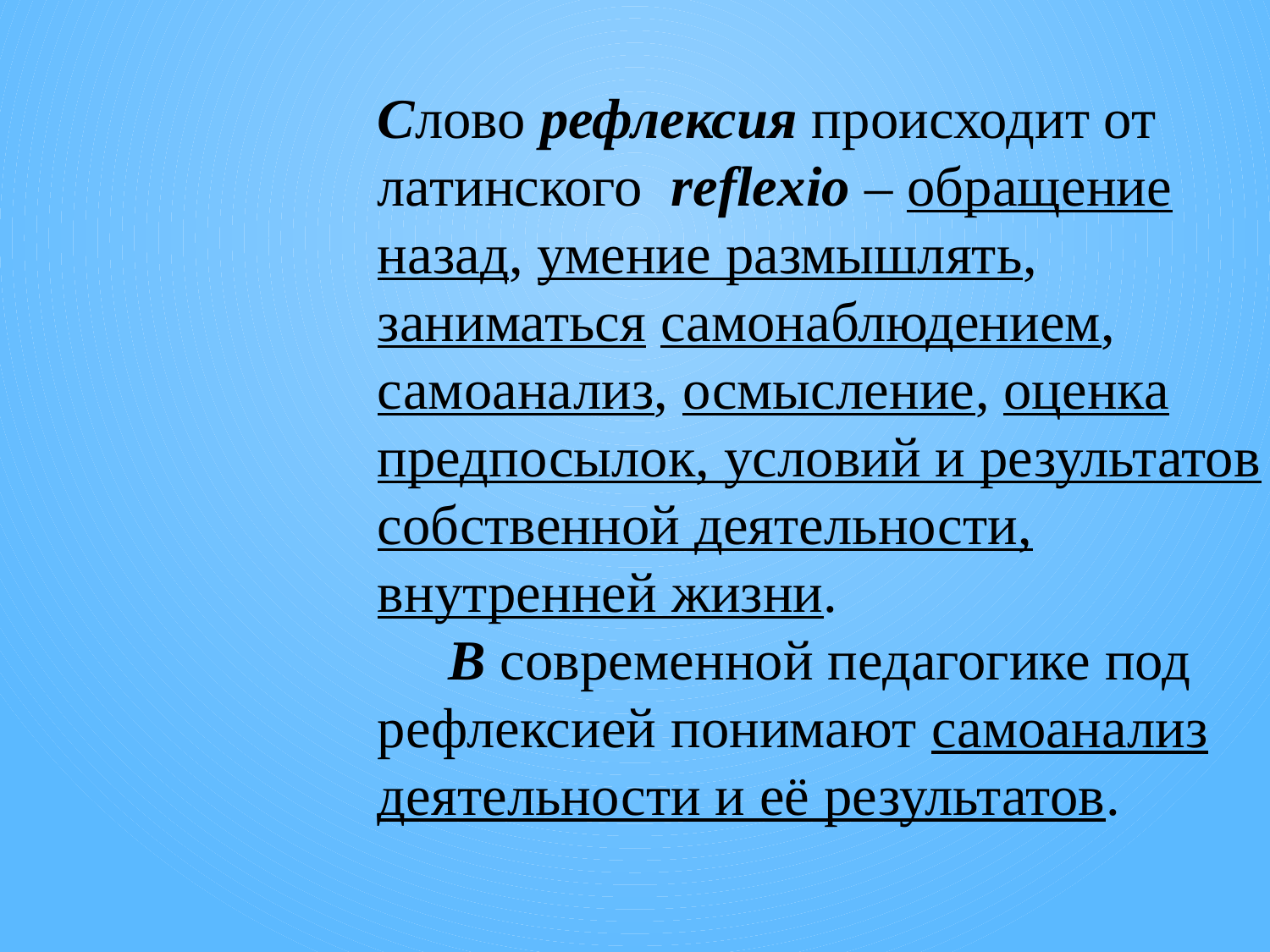

Слово рефлексия происходит от латинского  reflexio – обращение назад, умение размышлять, заниматься самонаблюдением, самоанализ, осмысление, оценка предпосылок, условий и результатов собственной деятельности, внутренней жизни.
     В современной педагогике под рефлексией понимают самоанализ деятельности и её результатов.